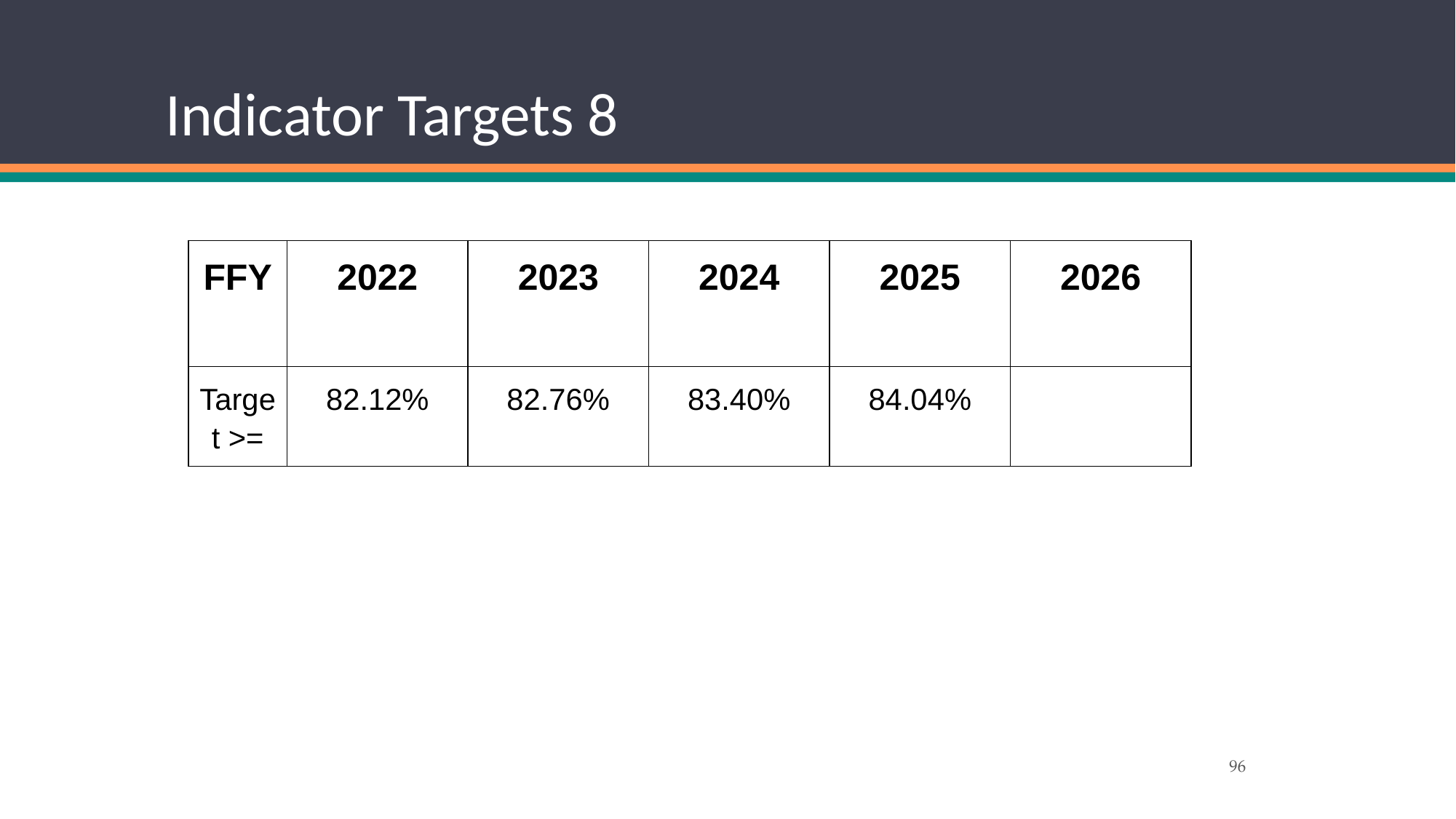

# Indicator Targets 8
| FFY | 2022 | 2023 | 2024 | 2025 | 2026 |
| --- | --- | --- | --- | --- | --- |
| Target >= | 82.12% | 82.76% | 83.40% | 84.04% |  |
96